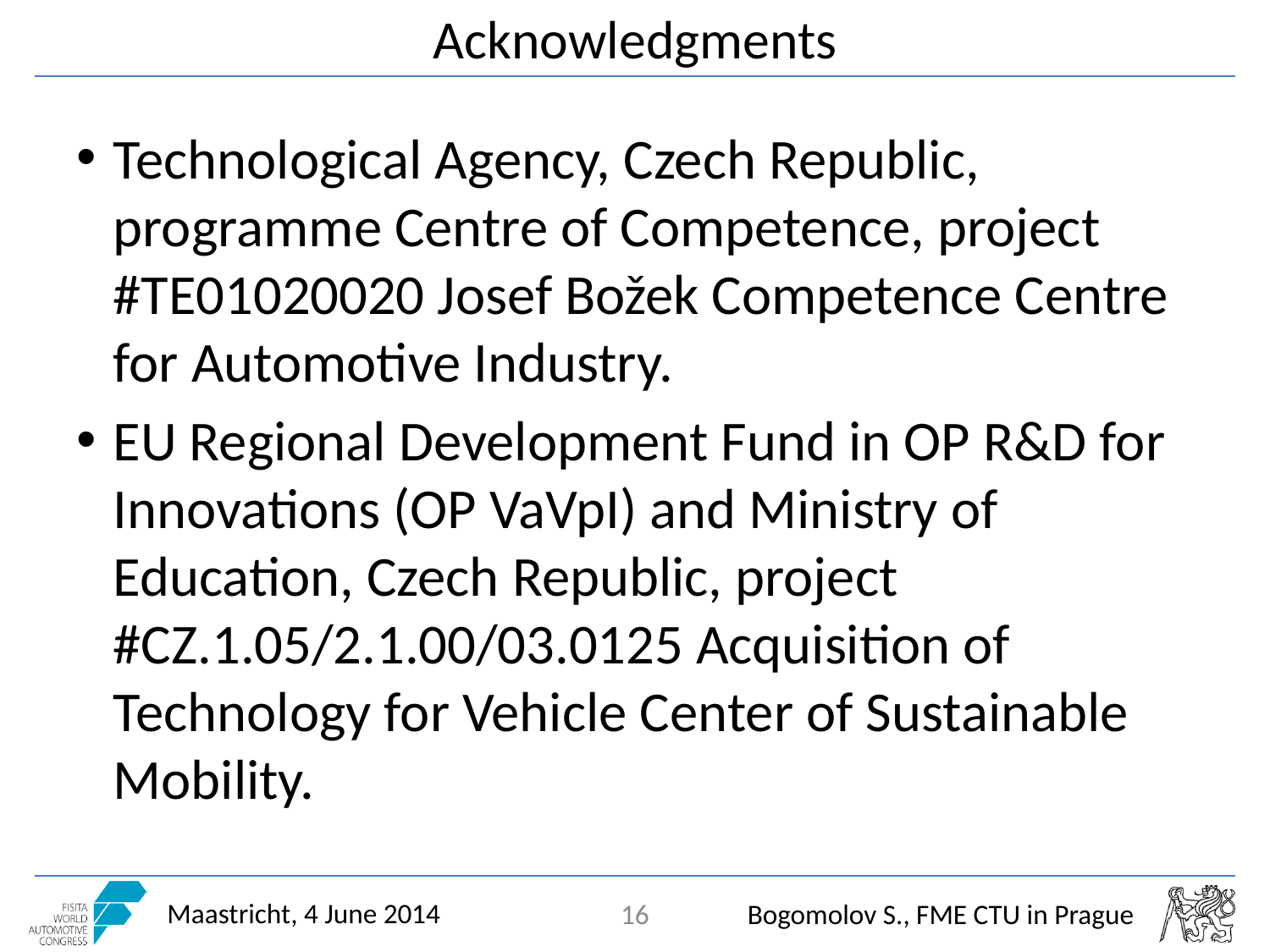

# Acknowledgments
Technological Agency, Czech Republic, programme Centre of Competence, project #TE01020020 Josef Božek Competence Centre for Automotive Industry.
EU Regional Development Fund in OP R&D for Innovations (OP VaVpI) and Ministry of Education, Czech Republic, project #CZ.1.05/2.1.00/03.0125 Acquisition of Technology for Vehicle Center of Sustainable Mobility.
16